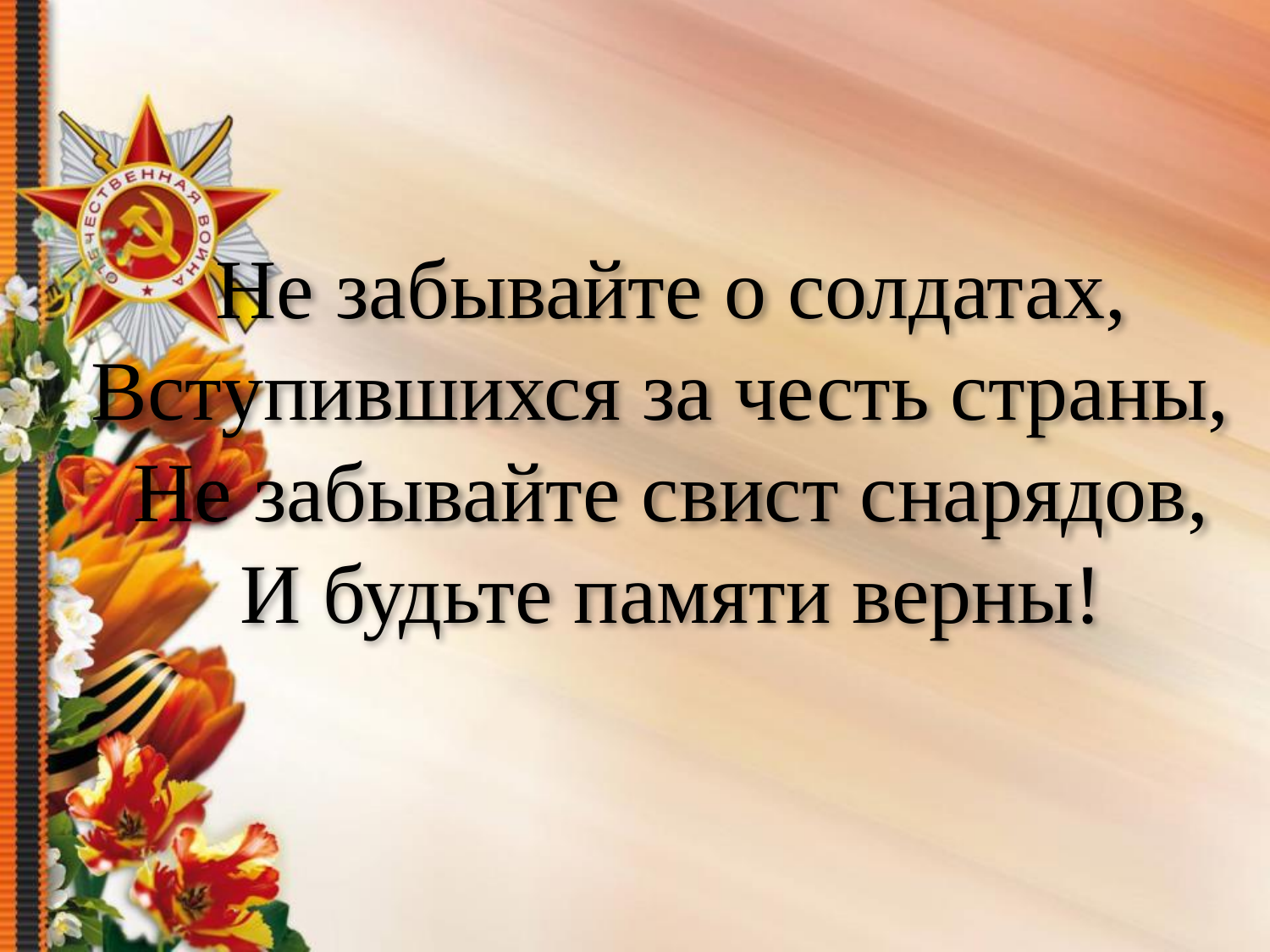

Не забывайте о солдатах,
Вступившихся за честь страны, 
Не забывайте свист снарядов,
И будьте памяти верны!